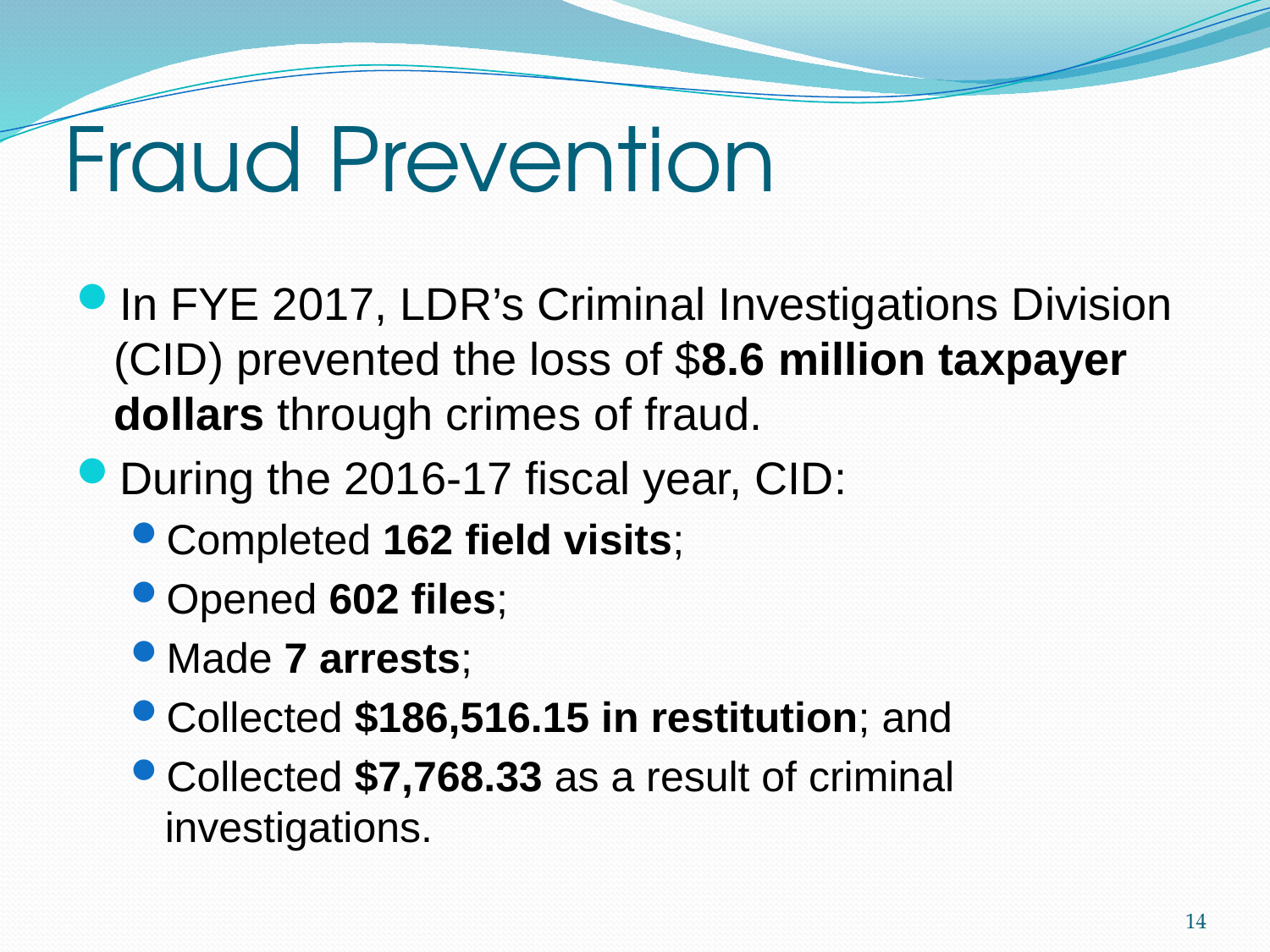

# Fraud Prevention
In FYE 2017, LDR’s Criminal Investigations Division (CID) prevented the loss of $8.6 million taxpayer dollars through crimes of fraud.
During the 2016-17 fiscal year, CID:
Completed 162 field visits;
Opened 602 files;
Made 7 arrests;
Collected $186,516.15 in restitution; and
Collected $7,768.33 as a result of criminal investigations.

14